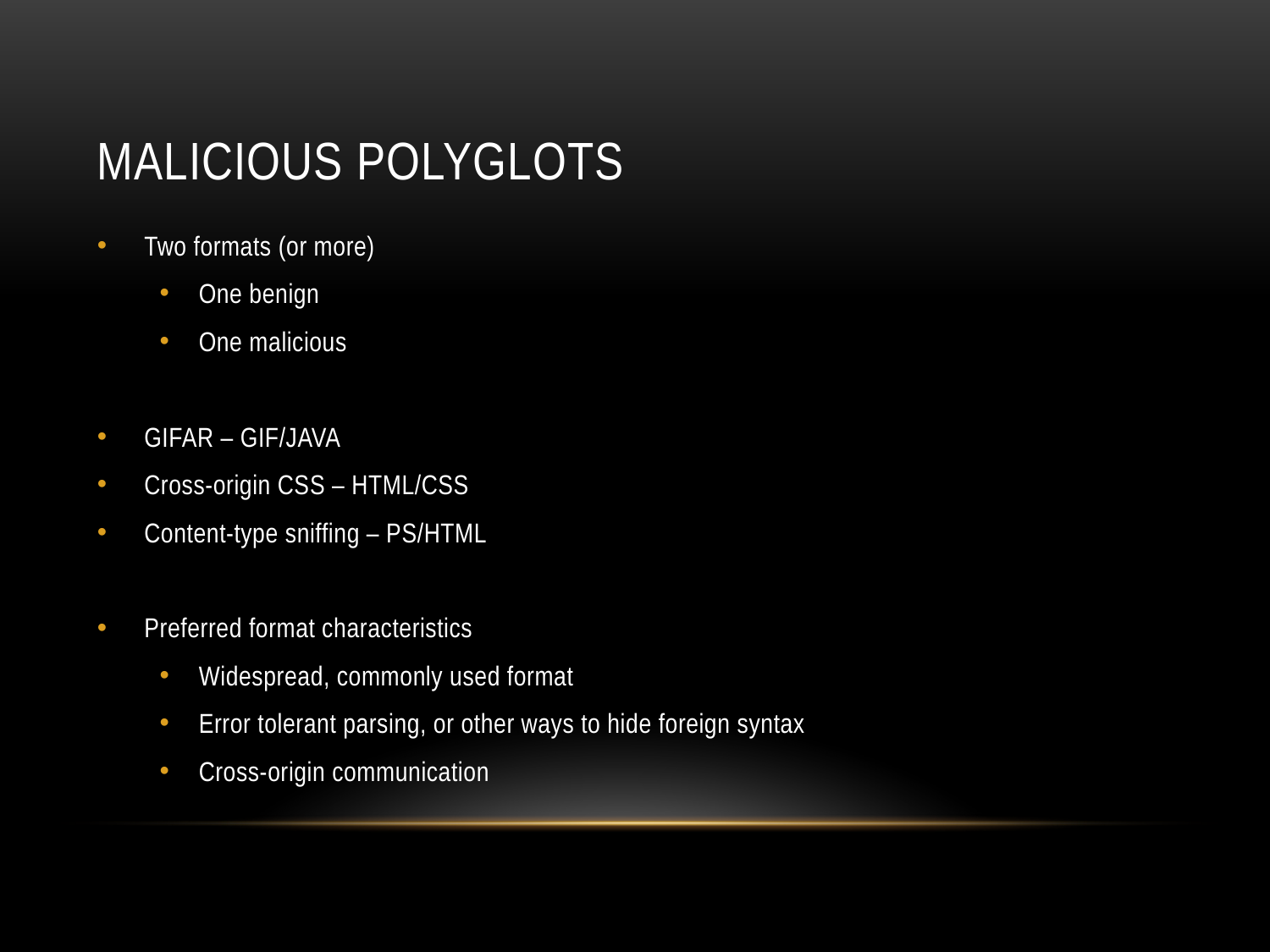

# Malicious Polyglots
Two formats (or more)
One benign
One malicious

GIFAR – GIF/JAVA
Cross-origin CSS – HTML/CSS
Content-type sniffing – PS/HTML

Preferred format characteristics
Widespread, commonly used format
Error tolerant parsing, or other ways to hide foreign syntax
Cross-origin communication